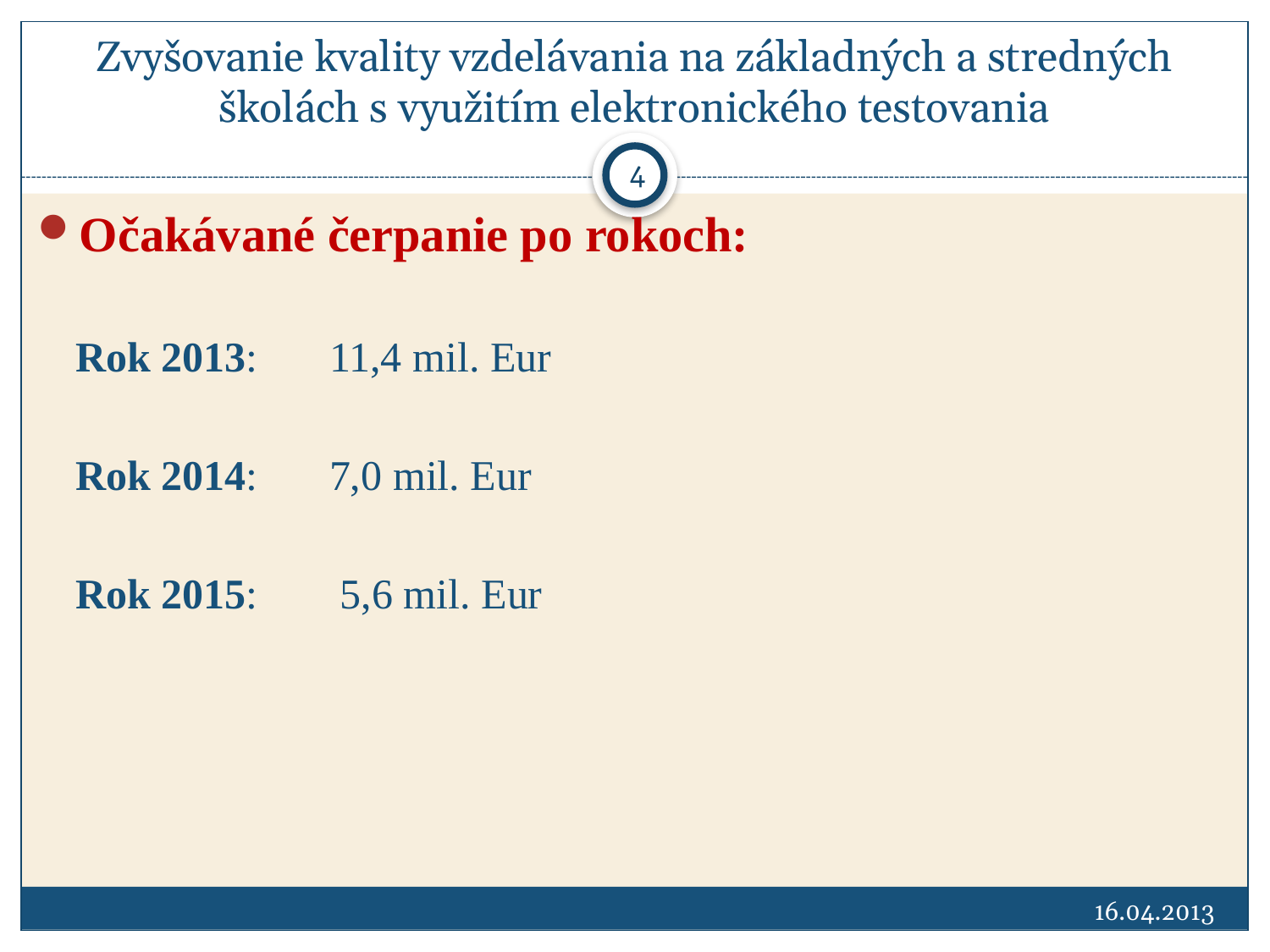

# Zvyšovanie kvality vzdelávania na základných a stredných školách s využitím elektronického testovania
4
Očakávané čerpanie po rokoch:

	Rok 2013: 	11,4 mil. Eur

	Rok 2014:	7,0 mil. Eur

	Rok 2015:	 5,6 mil. Eur

16.04.2013